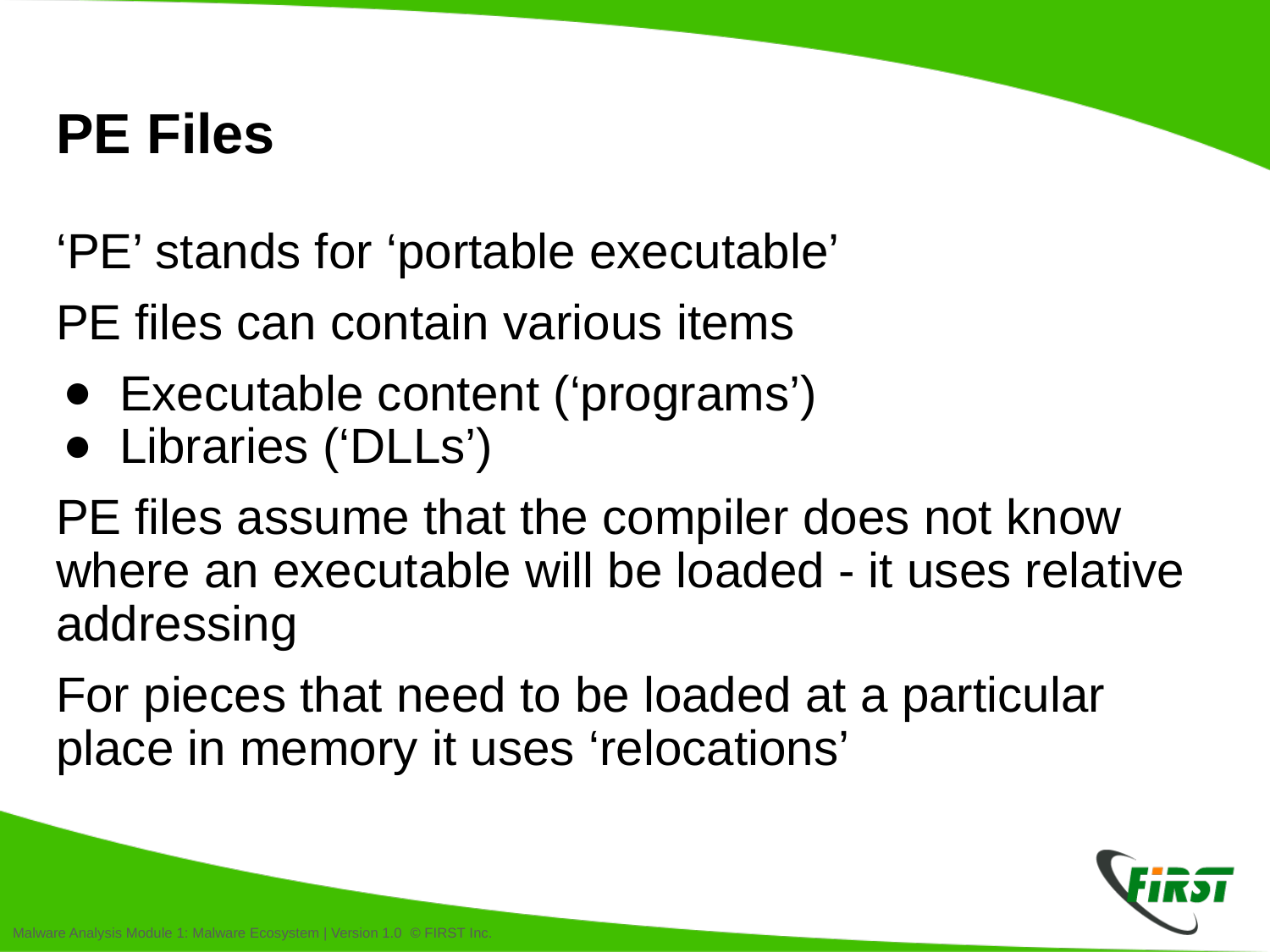

# PE Files
‘PE’ stands for ‘portable executable’
PE files can contain various items
Executable content (‘programs’)
Libraries (‘DLLs’)
PE files assume that the compiler does not know where an executable will be loaded - it uses relative addressing
For pieces that need to be loaded at a particular place in memory it uses ‘relocations’